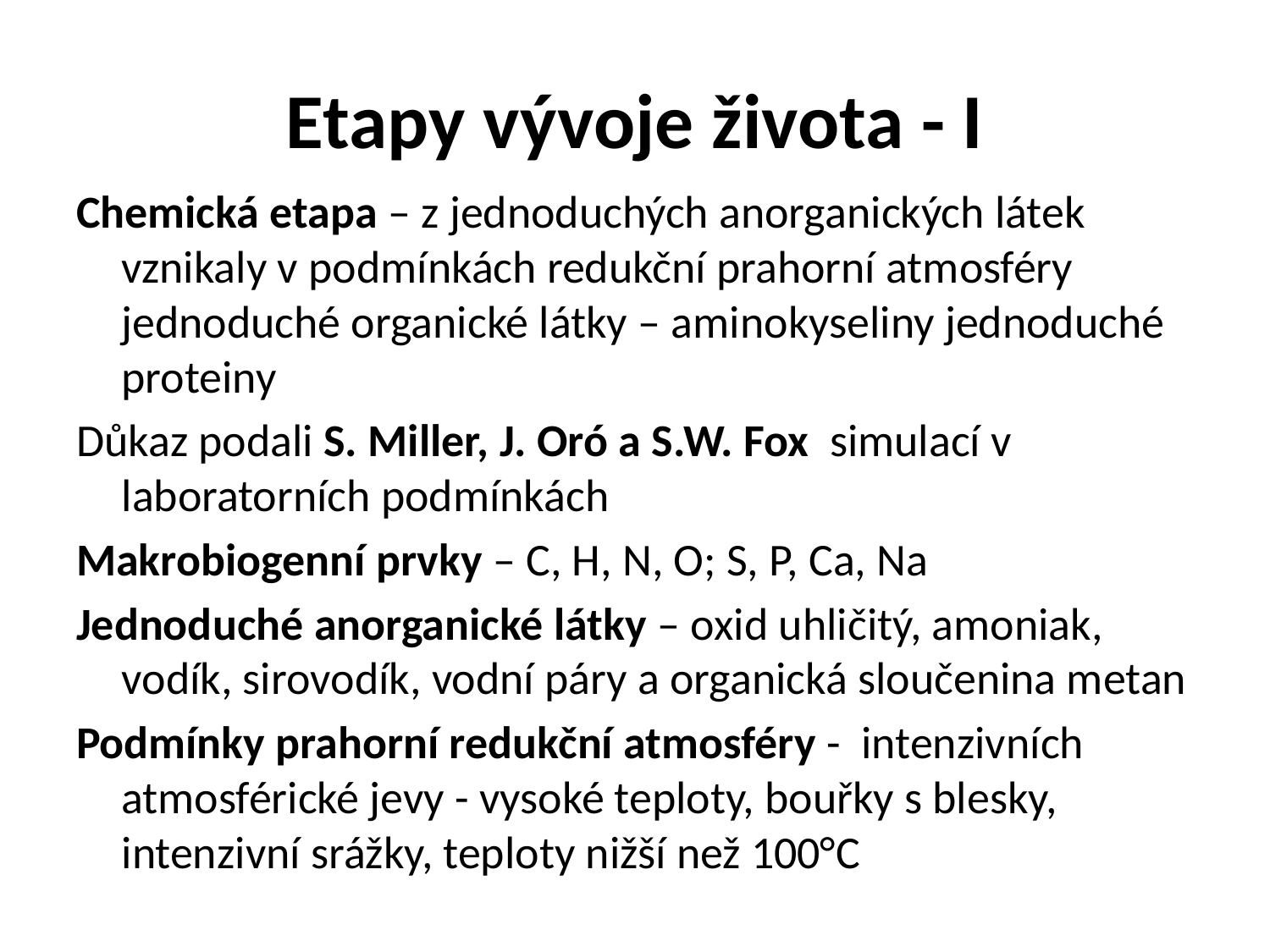

# Etapy vývoje života - I
Chemická etapa – z jednoduchých anorganických látek vznikaly v podmínkách redukční prahorní atmosféry  jednoduché organické látky – aminokyseliny jednoduché proteiny
Důkaz podali S. Miller, J. Oró a S.W. Fox  simulací v laboratorních podmínkách
Makrobiogenní prvky – C, H, N, O; S, P, Ca, Na
Jednoduché anorganické látky – oxid uhličitý, amoniak, vodík, sirovodík, vodní páry a organická sloučenina metan
Podmínky prahorní redukční atmosféry -  intenzivních atmosférické jevy - vysoké teploty, bouřky s blesky, intenzivní srážky, teploty nižší než 100°C